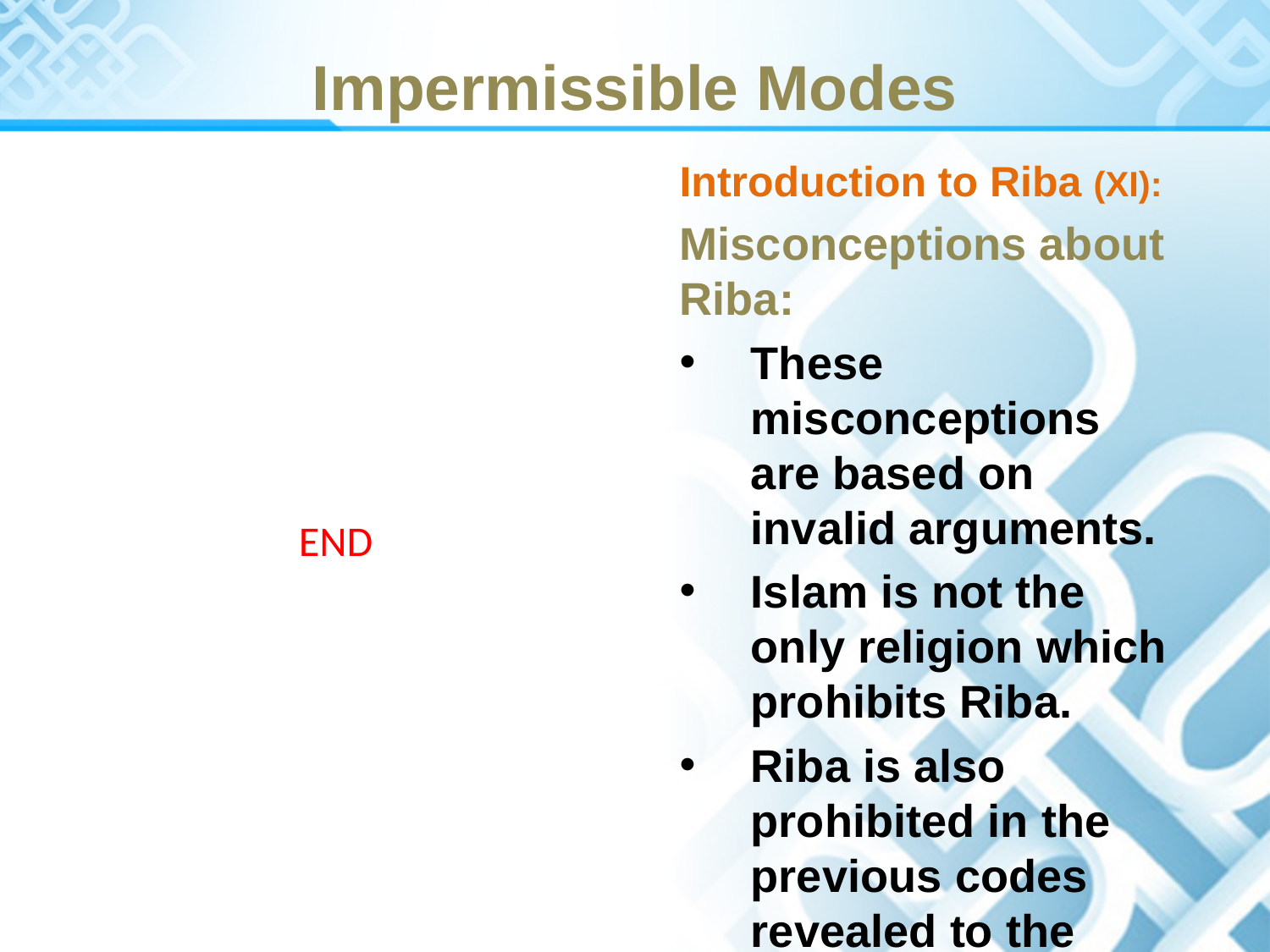

Impermissible Modes
Introduction to Riba (XI):
Misconceptions about Riba:
These misconceptions are based on invalid arguments.
Islam is not the only religion which prohibits Riba.
Riba is also prohibited in the previous codes revealed to the other prophets.
END